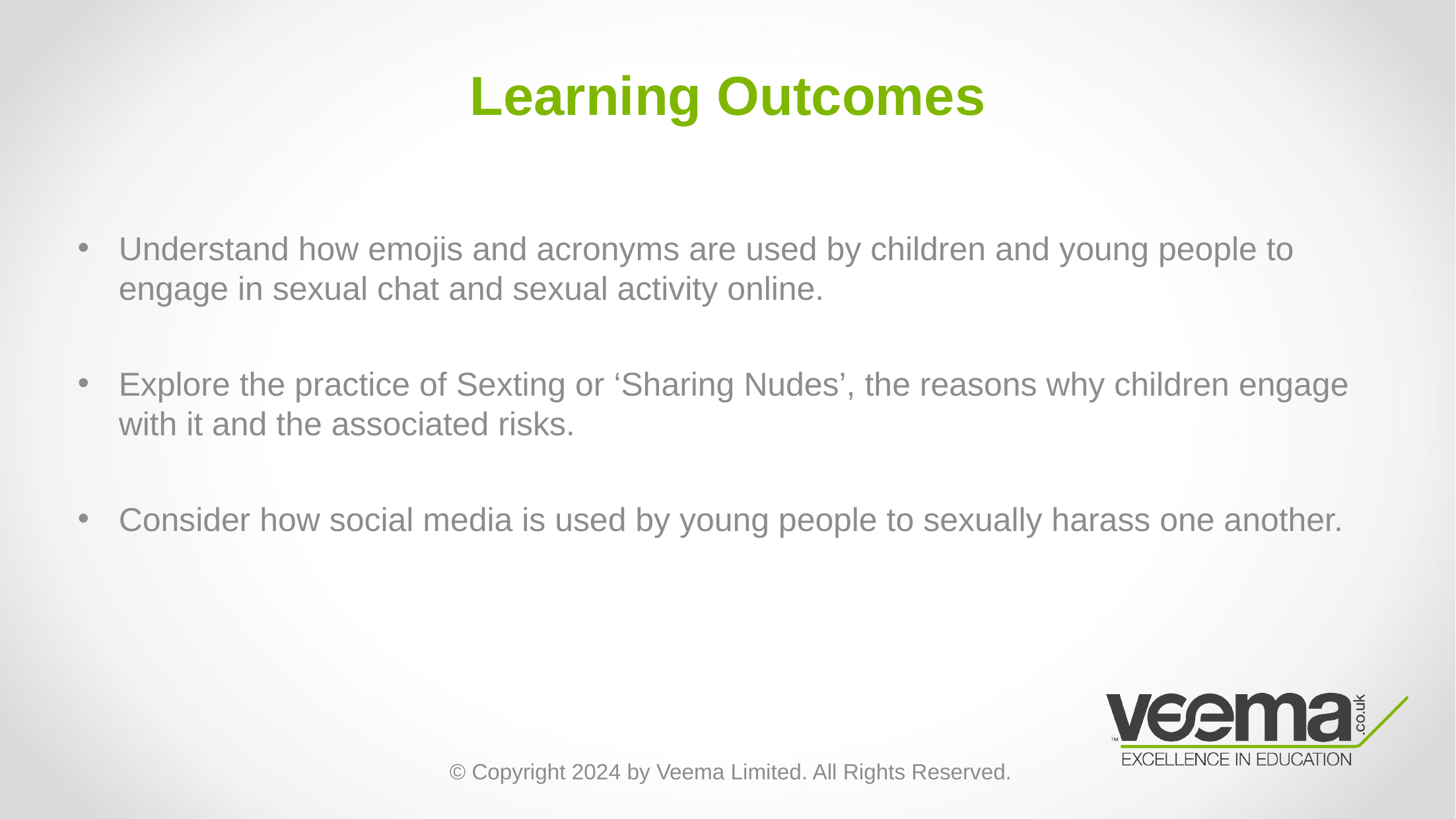

# Learning Outcomes
Understand how emojis and acronyms are used by children and young people to engage in sexual chat and sexual activity online.

Explore the practice of Sexting or ‘Sharing Nudes’, the reasons why children engage with it and the associated risks.

Consider how social media is used by young people to sexually harass one another.